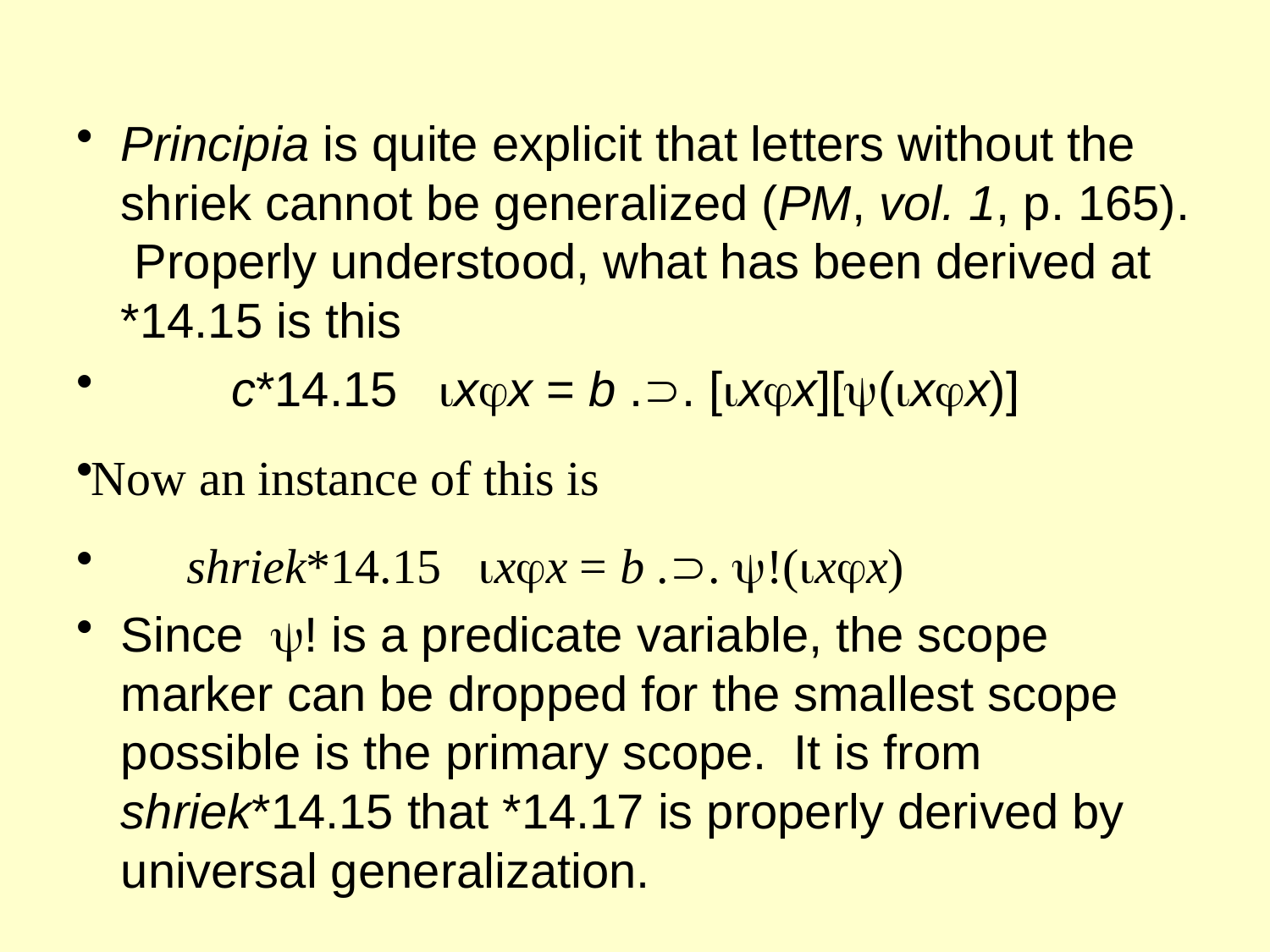

Principia is quite explicit that letters without the shriek cannot be generalized (PM, vol. 1, p. 165).  Properly understood, what has been derived at *14.15 is this
	c*14.15   ιxϕx = b .⊃. [ιxϕx][ψ(ιxϕx)]
Now an instance of this is
	shriek*14.15   ιxϕx = b .⊃. ψ!(ιxϕx)
Since  ψ! is a predicate variable, the scope marker can be dropped for the smallest scope possible is the primary scope.  It is from shriek*14.15 that *14.17 is properly derived by universal generalization.